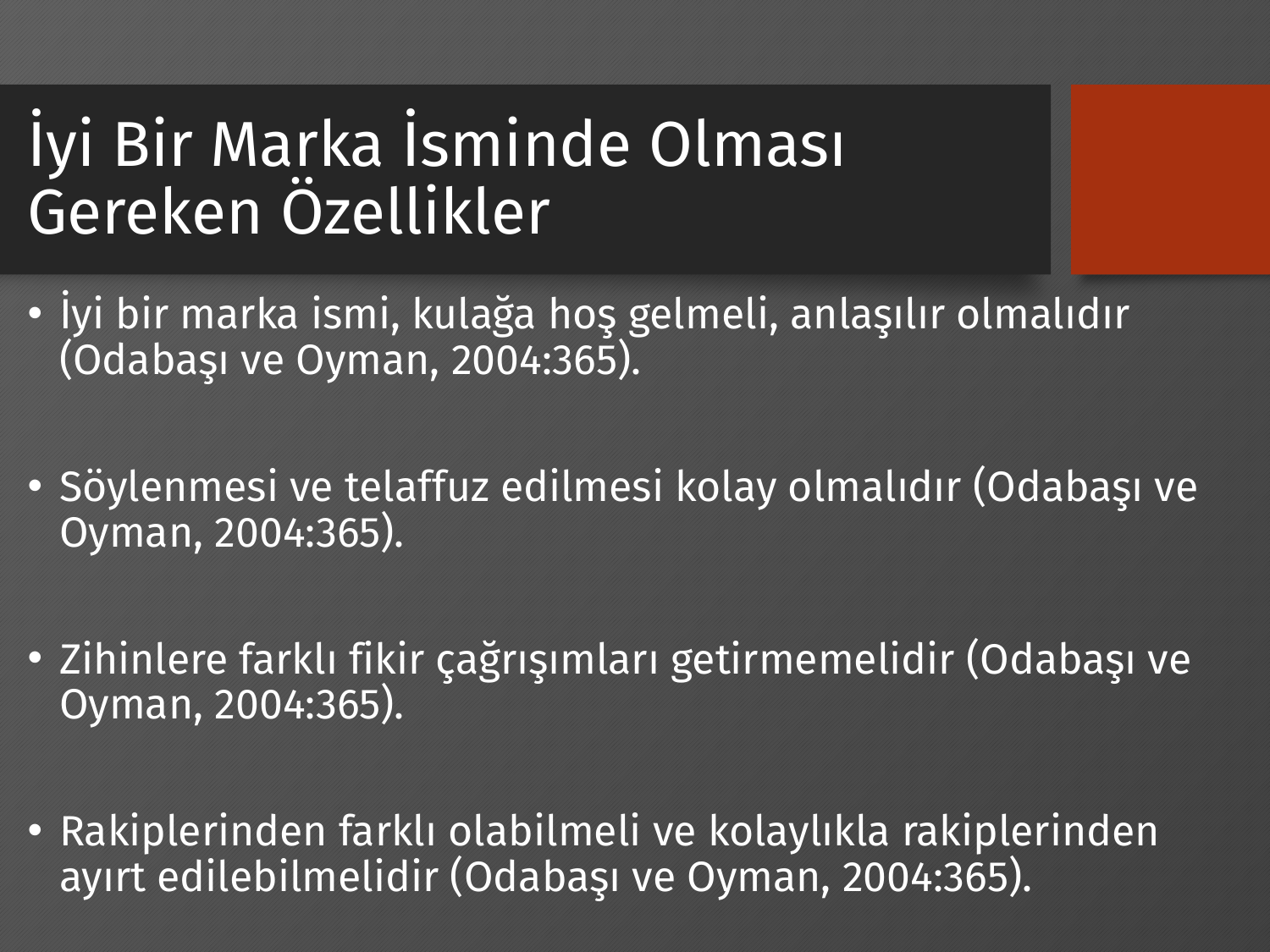

# İyi Bir Marka İsminde Olması Gereken Özellikler
İyi bir marka ismi, kulağa hoş gelmeli, anlaşılır olmalıdır (Odabaşı ve Oyman, 2004:365).

Söylenmesi ve telaffuz edilmesi kolay olmalıdır (Odabaşı ve Oyman, 2004:365).

Zihinlere farklı fikir çağrışımları getirmemelidir (Odabaşı ve Oyman, 2004:365).

Rakiplerinden farklı olabilmeli ve kolaylıkla rakiplerinden ayırt edilebilmelidir (Odabaşı ve Oyman, 2004:365).